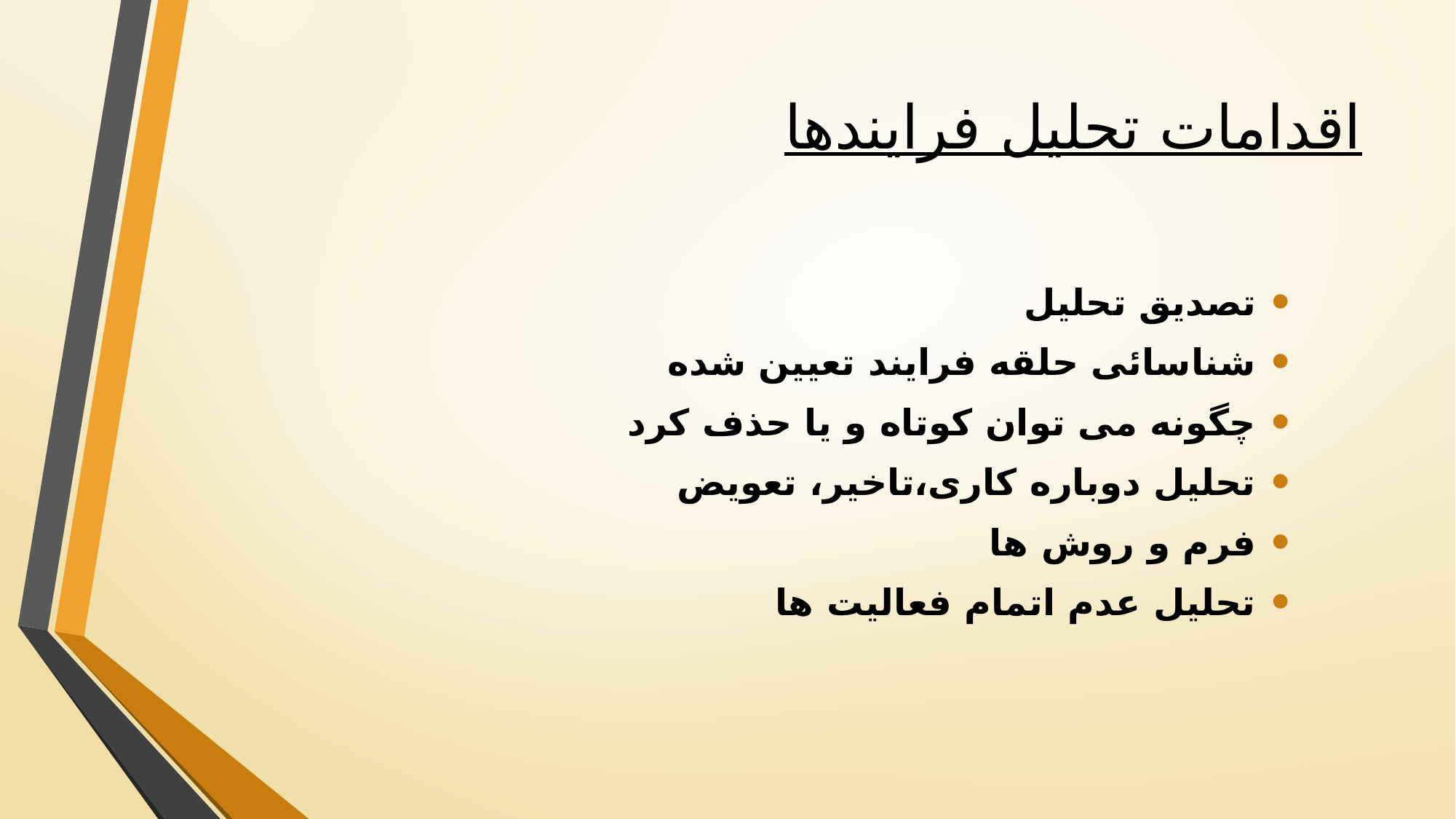

# اقدامات تحلیل فرایندها
تصدیق تحلیل
شناسائی حلقه فرایند تعیین شده
چگونه می توان کوتاه و یا حذف کرد
تحلیل دوباره کاری،تاخیر، تعویض
فرم و روش ها
تحلیل عدم اتمام فعالیت ها